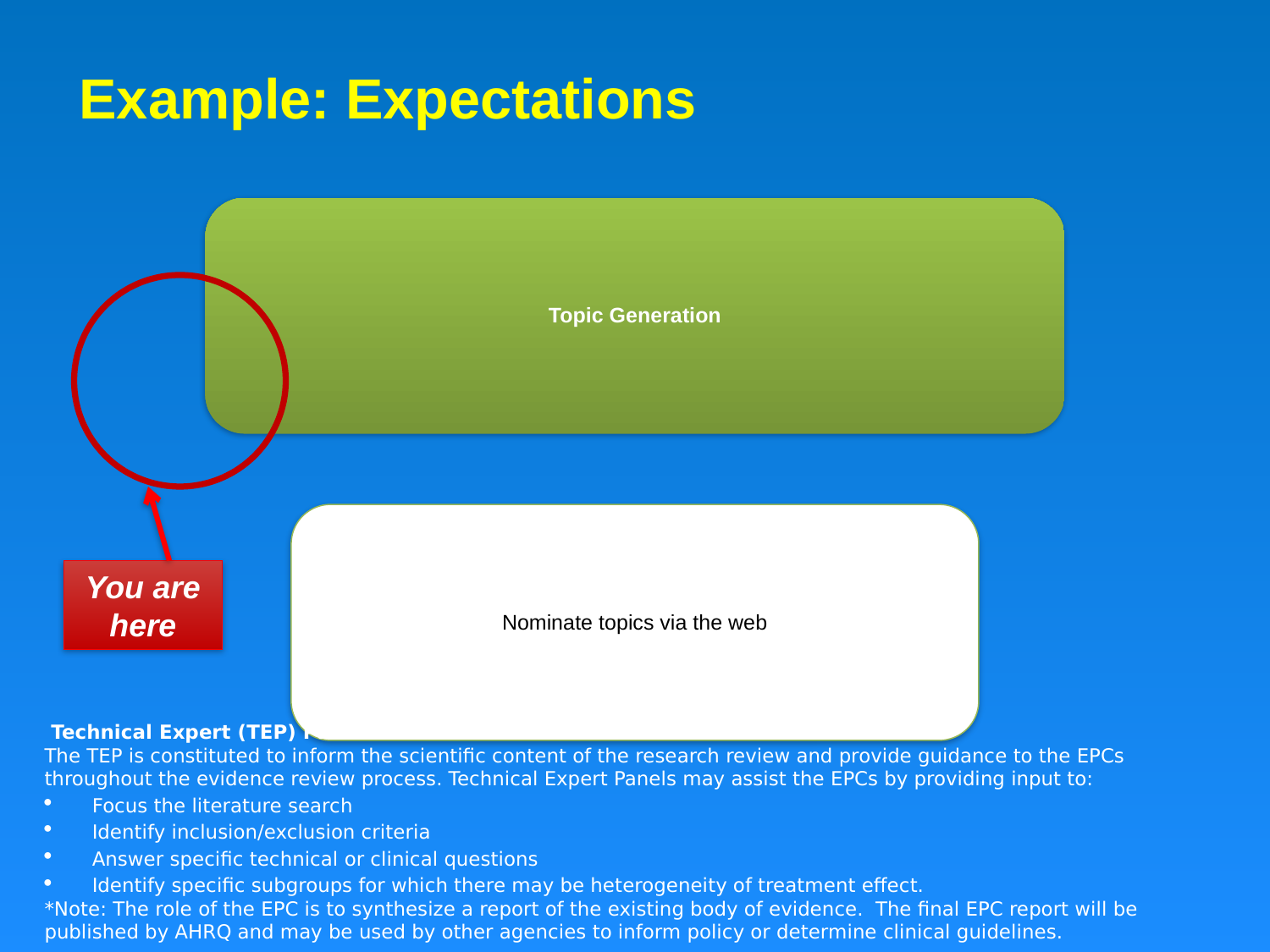

Example: Expectations
Topic Generation
Research Review
Nominate topics via the web

You are here
 Technical Expert (TEP) Panel
The TEP is constituted to inform the scientific content of the research review and provide guidance to the EPCs throughout the evidence review process. Technical Expert Panels may assist the EPCs by providing input to:
Focus the literature search
Identify inclusion/exclusion criteria
Answer specific technical or clinical questions
Identify specific subgroups for which there may be heterogeneity of treatment effect.
*Note: The role of the EPC is to synthesize a report of the existing body of evidence.  The final EPC report will be published by AHRQ and may be used by other agencies to inform policy or determine clinical guidelines.